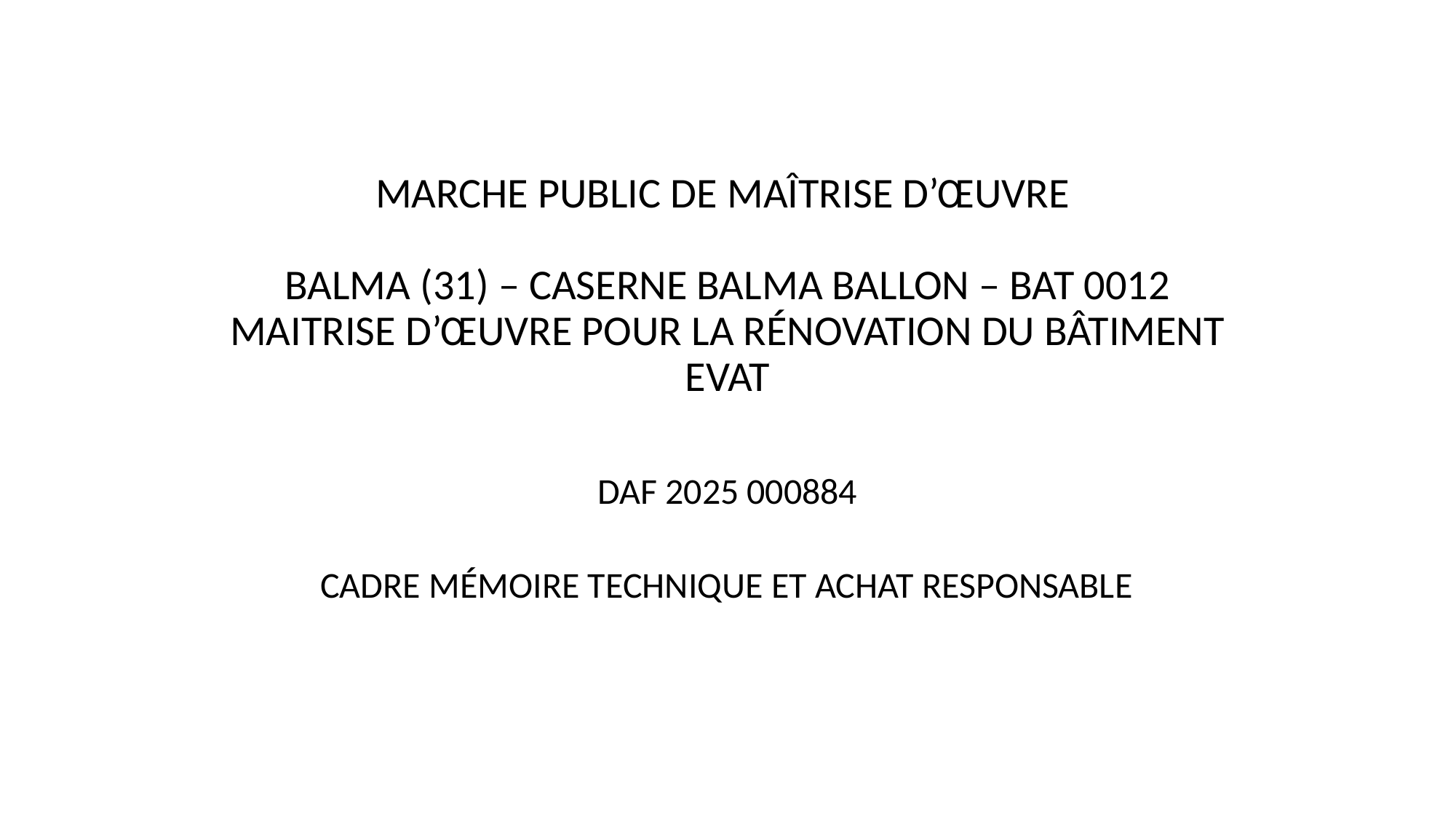

# MARCHE PUBLIC DE MAÎTRISE D’ŒUVRE BALMA (31) – CASERNE BALMA BALLON – BAT 0012 MAITRISE D’ŒUVRE POUR LA RÉNOVATION DU BÂTIMENT EVAT DAF 2025 000884
CADRE MÉMOIRE TECHNIQUE ET ACHAT RESPONSABLE